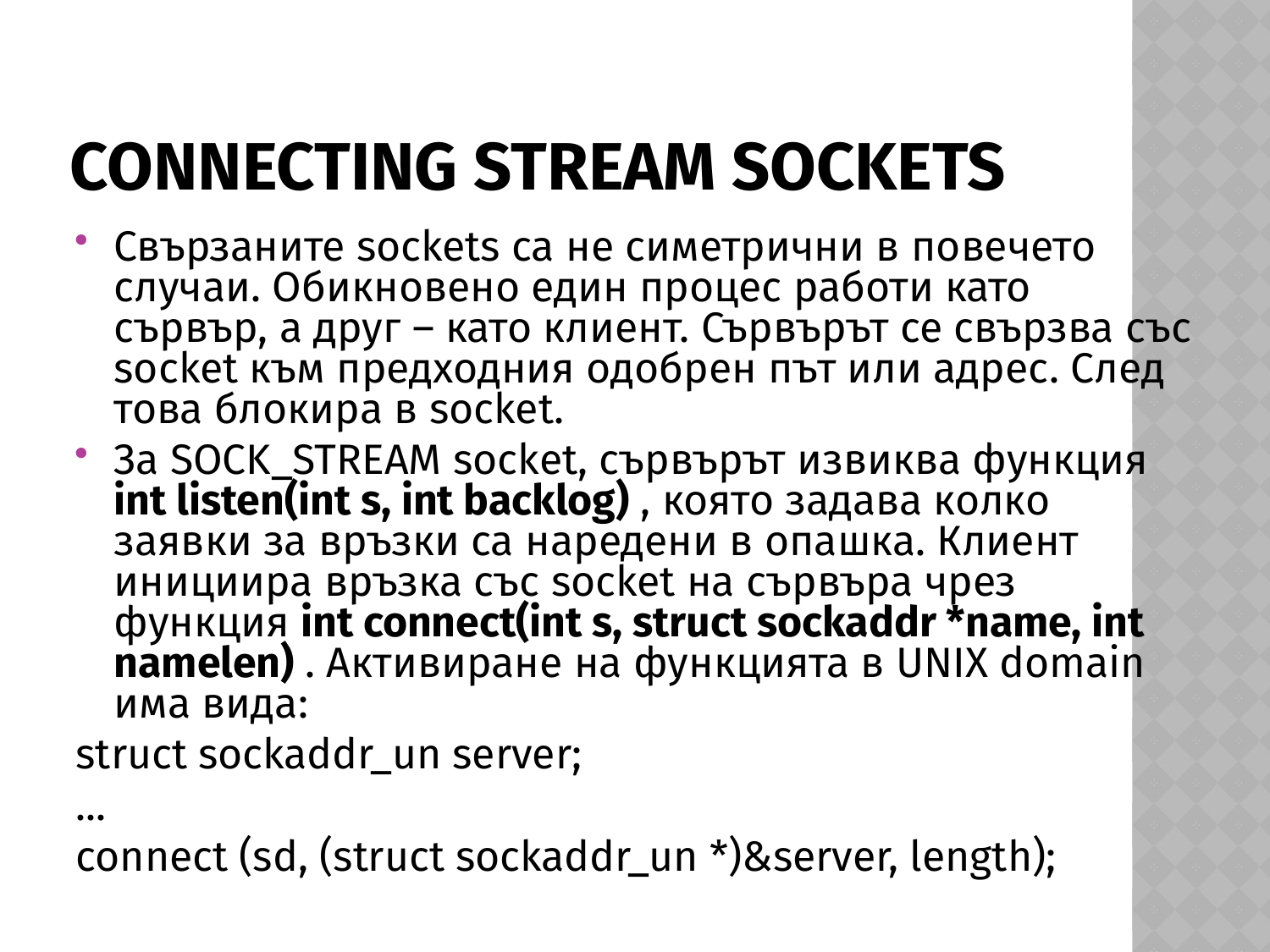

# Connecting Stream Sockets
Свързаните sockets са не симетрични в повечето случаи. Обикновено един процес работи като сървър, а друг – като клиент. Сървърът се свързва със socket към предходния одобрен път или адрес. След това блокира в socket.
За SOCK_STREAM socket, сървърът извиква функция int listen(int s, int backlog) , която задава колко заявки за връзки са наредени в опашка. Клиент инициира връзка със socket на сървъра чрез функция int connect(int s, struct sockaddr *name, int namelen) . Активиране на функцията в UNIX domain има вида:
struct sockaddr_un server;
...
connect (sd, (struct sockaddr_un *)&server, length);